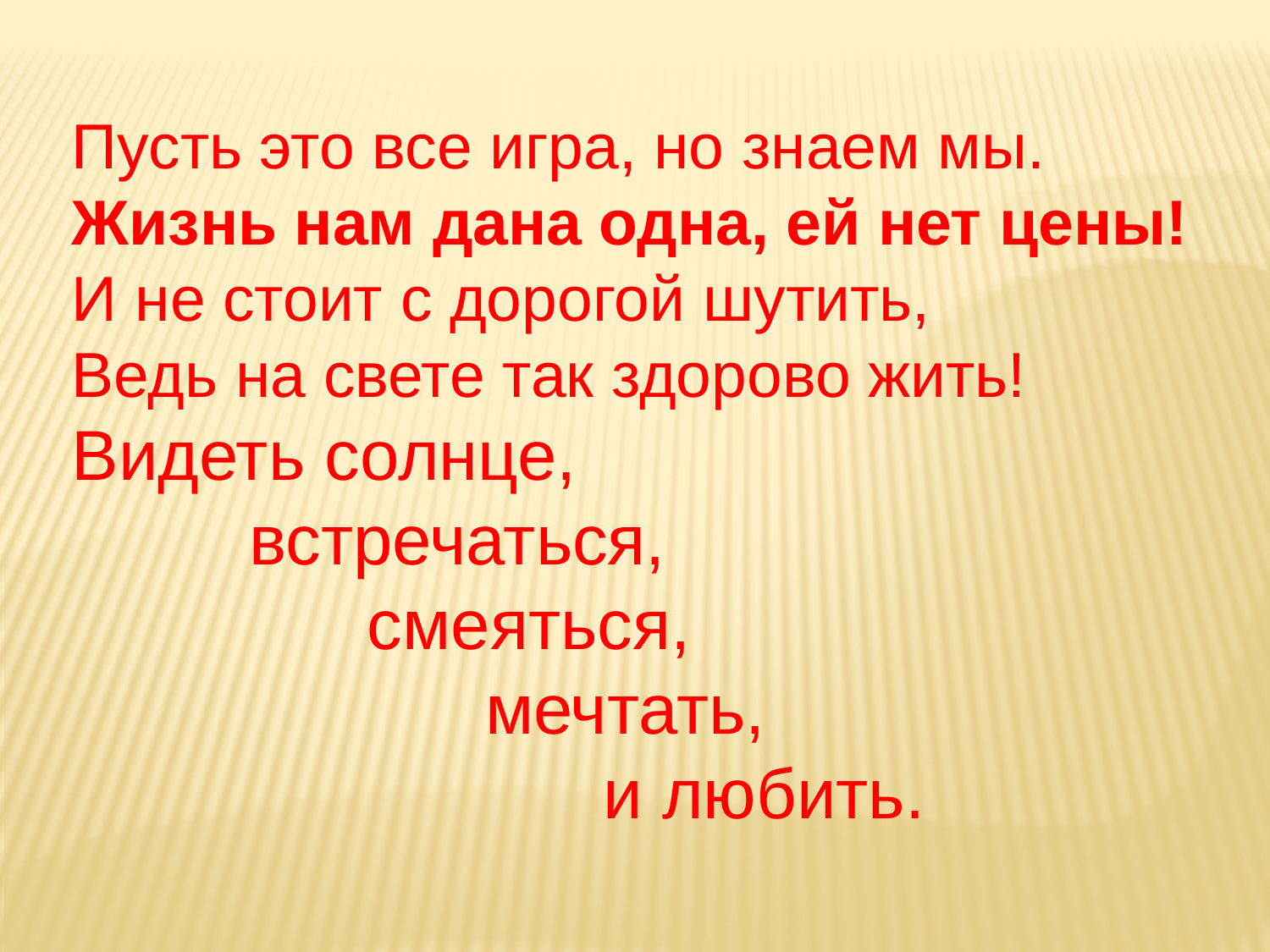

Пусть это все игра, но знаем мы.
Жизнь нам дана одна, ей нет цены!
И не стоит с дорогой шутить,
Ведь на свете так здорово жить!
Видеть солнце,
         встречаться,
               смеяться,
                     мечтать,
                           и любить.